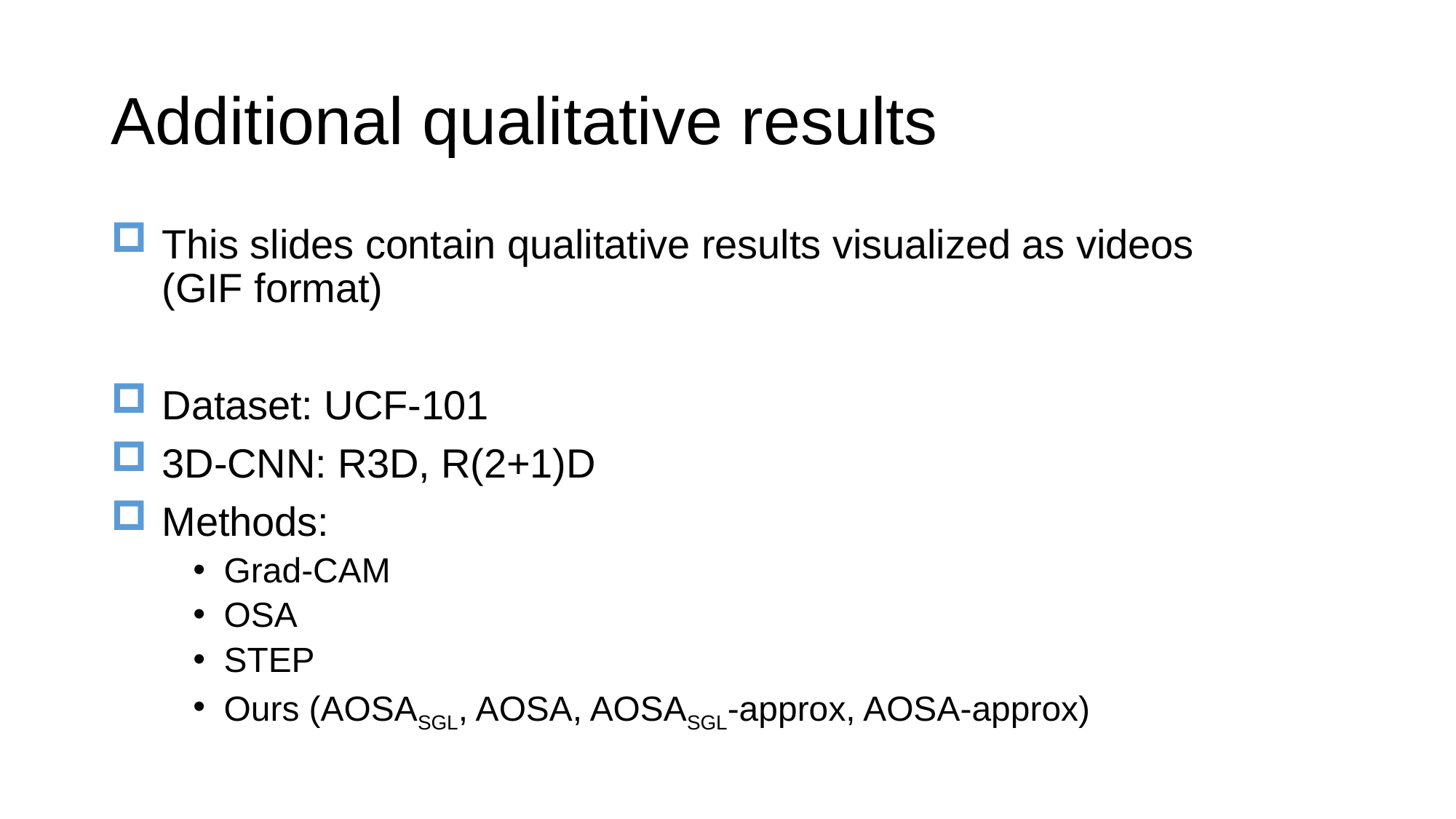

# Additional qualitative results
This slides contain qualitative results visualized as videos
(GIF format)

Dataset: UCF-101
3D-CNN: R3D, R(2+1)D
Methods:
Grad-CAM
OSA
STEP
Ours (AOSASGL, AOSA, AOSASGL-approx, AOSA-approx)